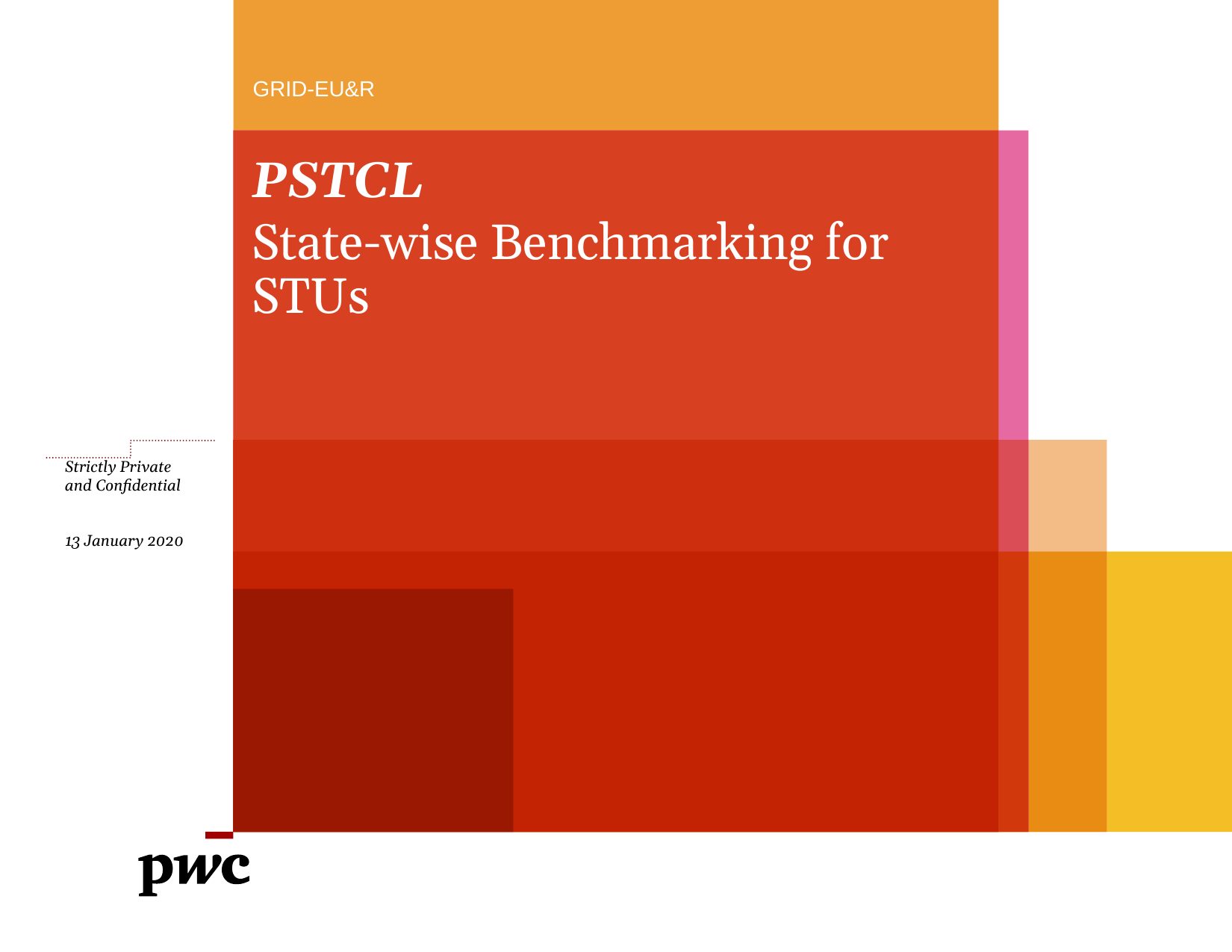

GRID-EU&R

# PSTCL
State-wise Benchmarking for STUs
Strictly Private and Confidential
Draft
13 January 2020